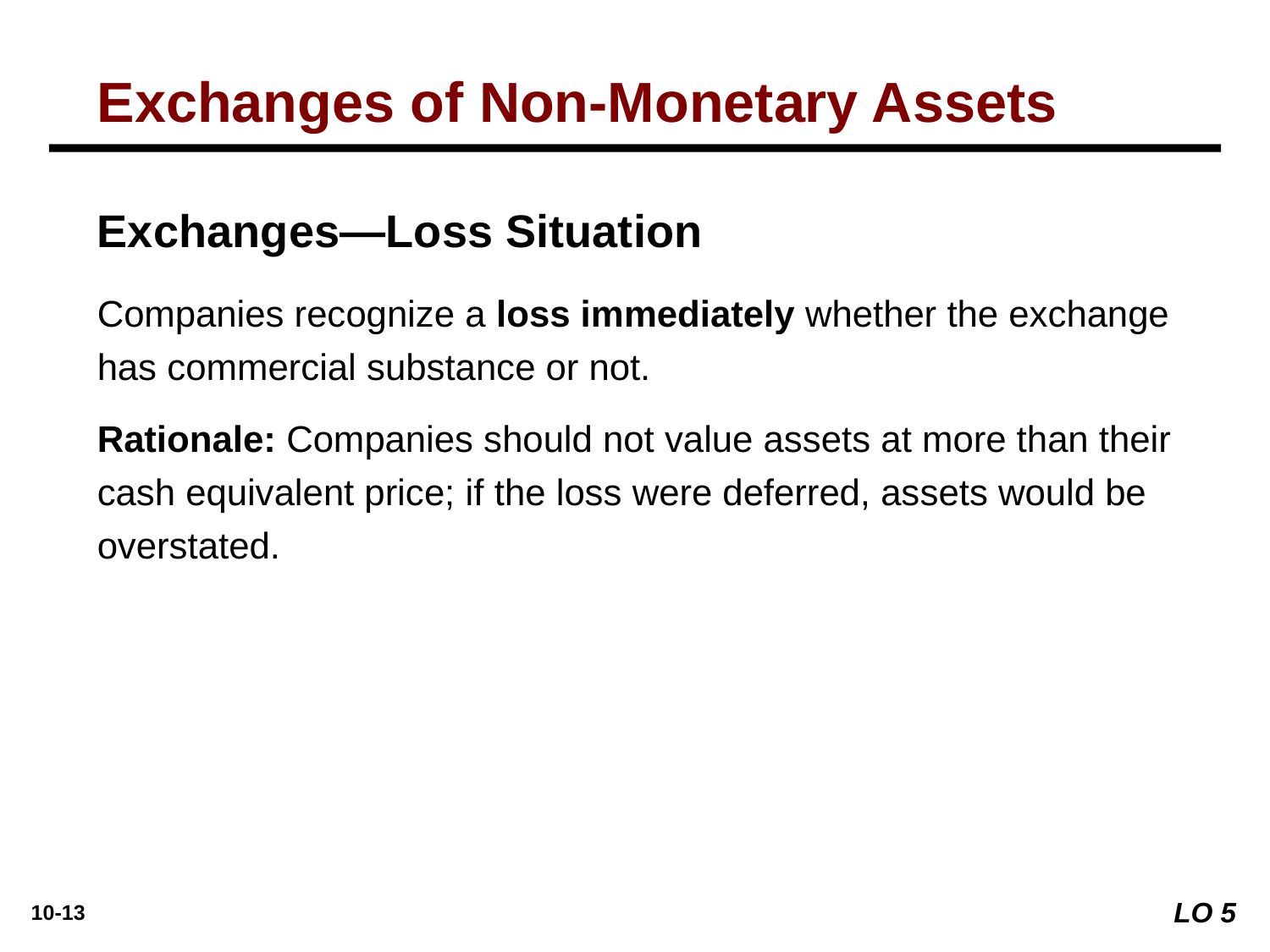

Exchanges of Non-Monetary Assets

Exchanges—Loss Situation
Companies recognize a loss immediately whether the exchange has commercial substance or not.
Rationale: Companies should not value assets at more than their cash equivalent price; if the loss were deferred, assets would be overstated.
LO 5